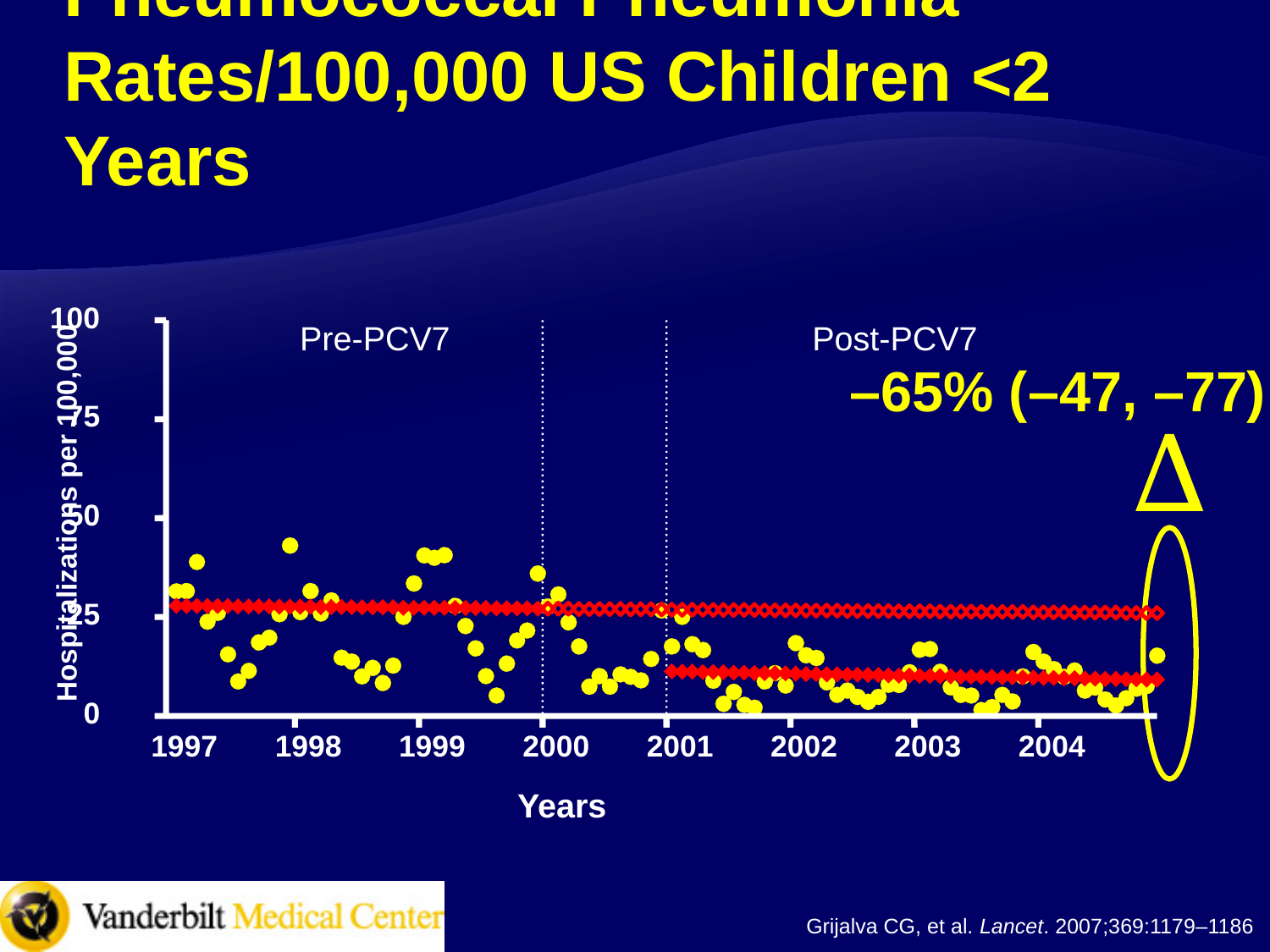

# Pneumococcal Pneumonia Rates/100,000 US Children <2 Years

100

Pre-PCV7                                       Post-PCV7

–65% (–47, –77)

∆

75

Hospitalizations per 100,000

50

25

0

1997
1998
1999
2000
2001
2002
2003
2004
Years
Grijalva CG, et al. Lancet. 2007;369:1179–1186